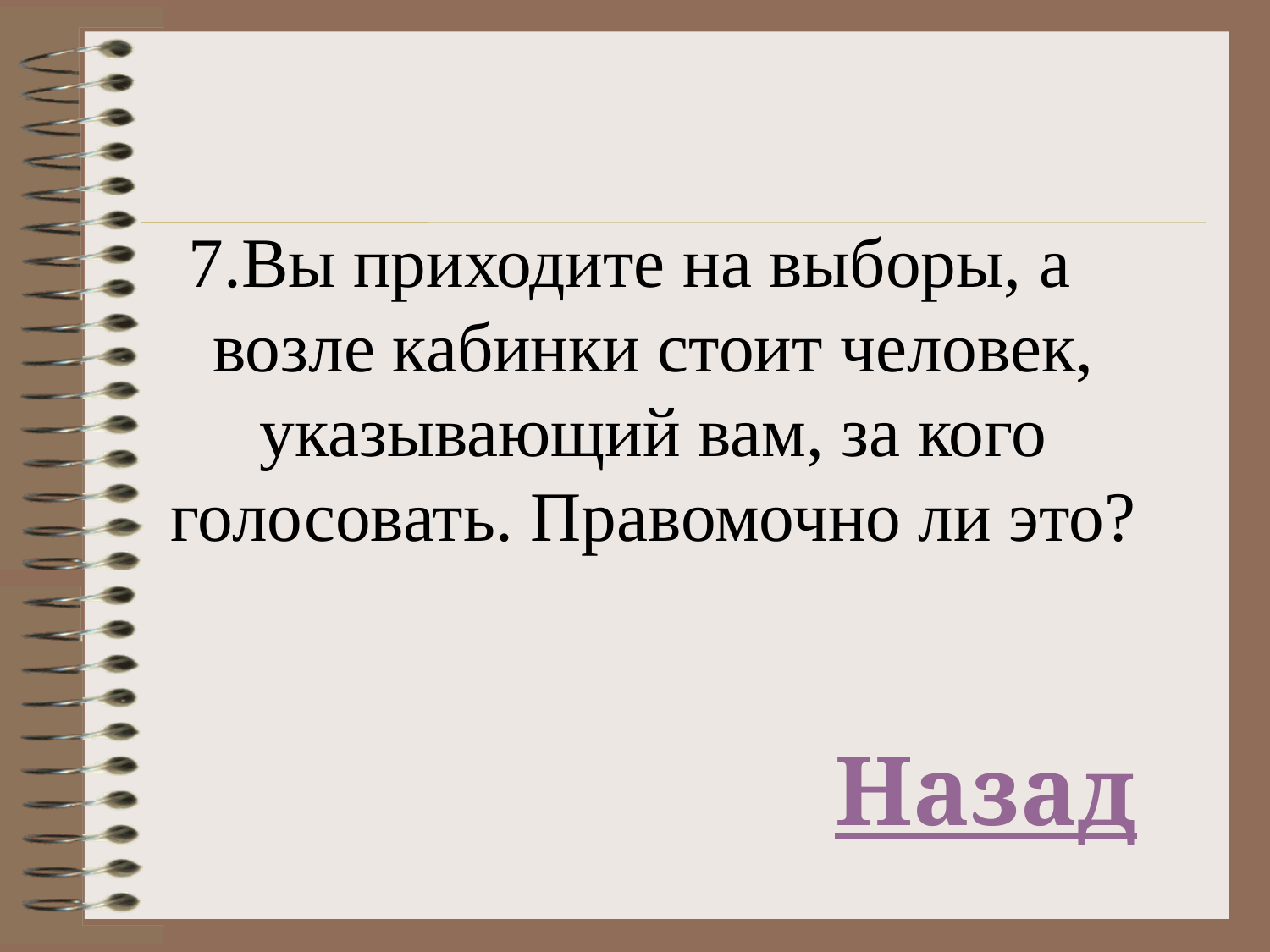

7.Вы приходите на выборы, а возле кабинки стоит человек, указывающий вам, за кого голосовать. Правомочно ли это?
Назад